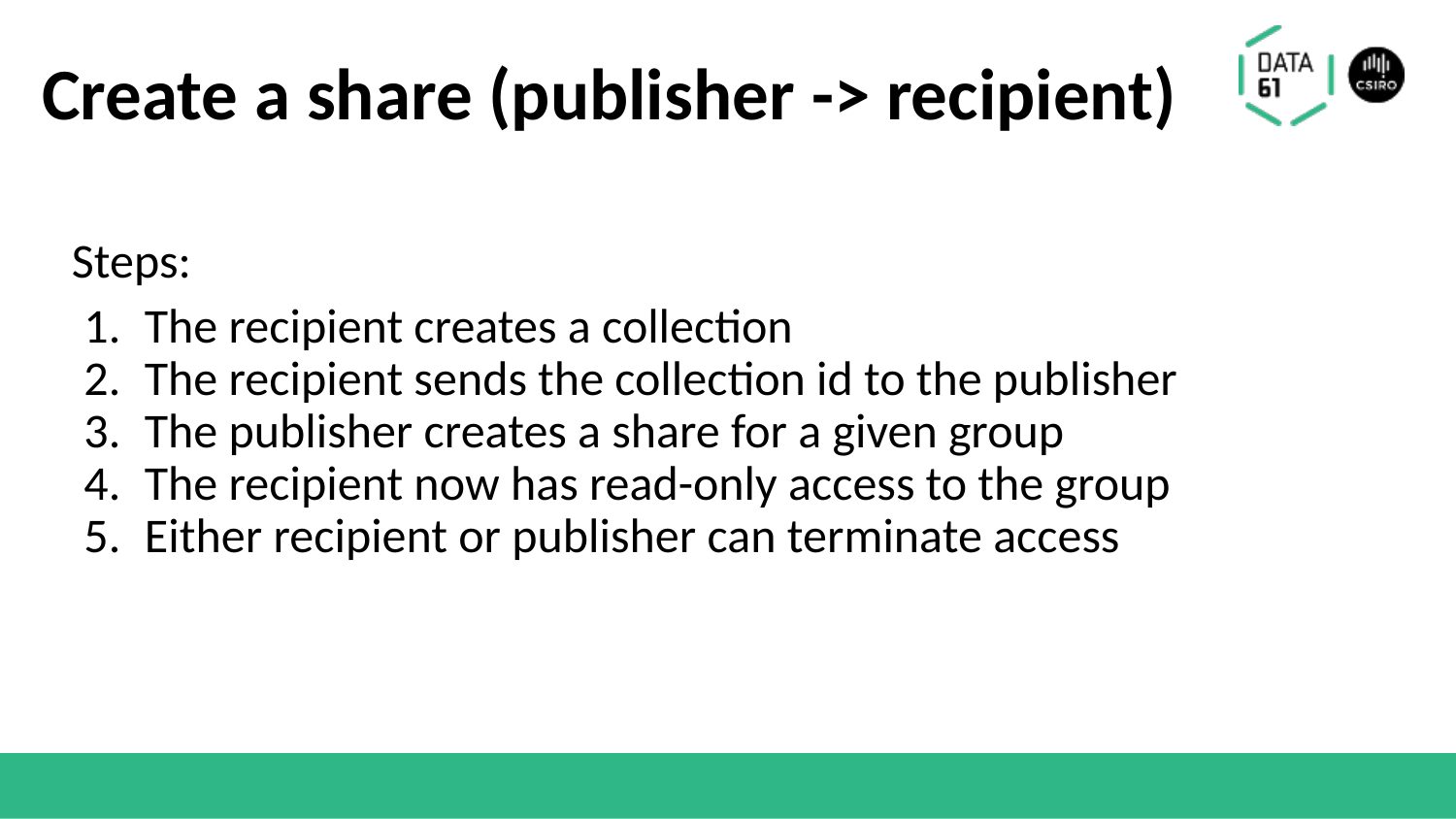

# Create a share (publisher -> recipient)

Steps:
The recipient creates a collection
The recipient sends the collection id to the publisher
The publisher creates a share for a given group
The recipient now has read-only access to the group
Either recipient or publisher can terminate access